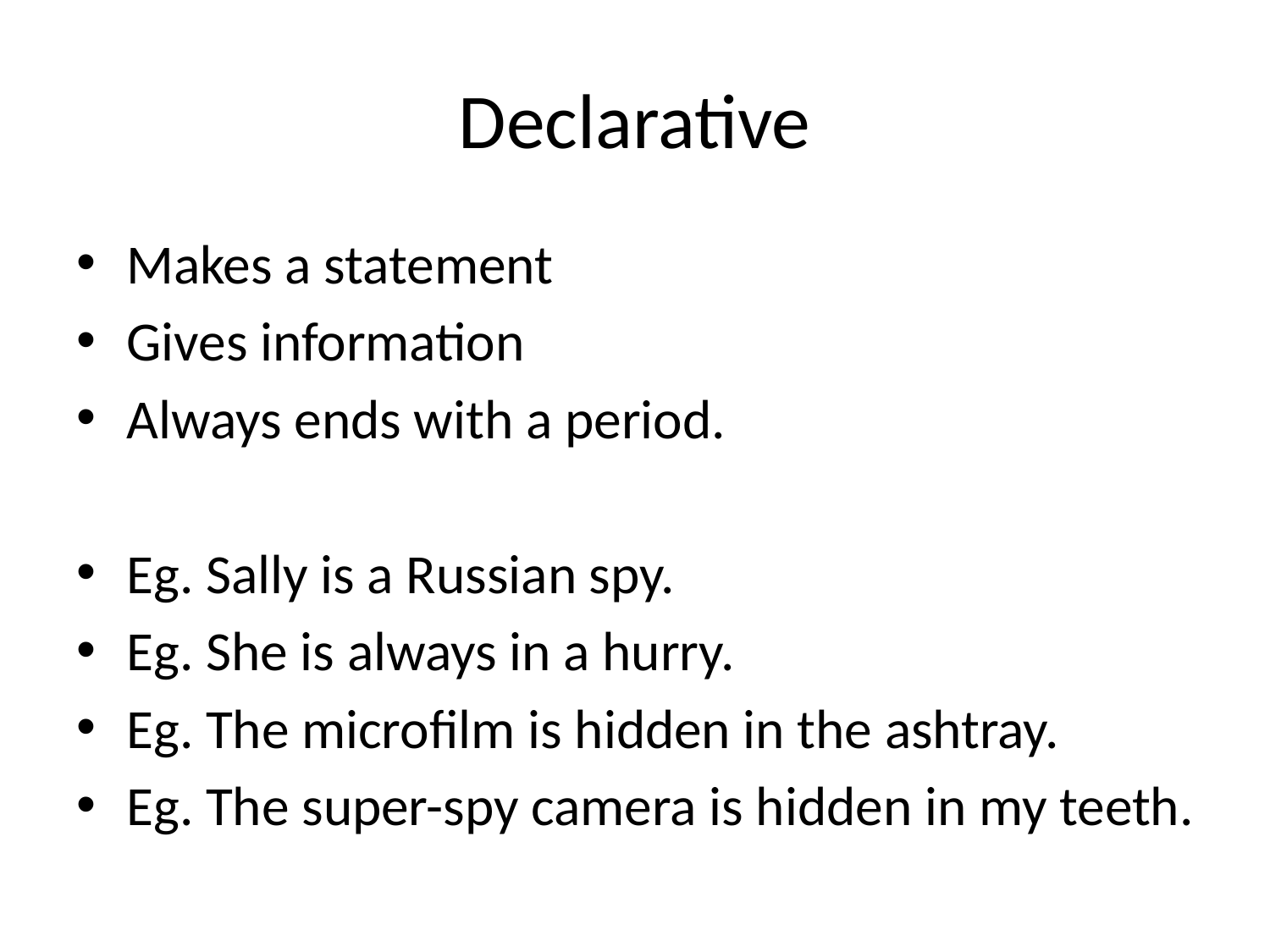

# Declarative
Makes a statement
Gives information
Always ends with a period.

Eg. Sally is a Russian spy.
Eg. She is always in a hurry.
Eg. The microfilm is hidden in the ashtray.
Eg. The super-spy camera is hidden in my teeth.